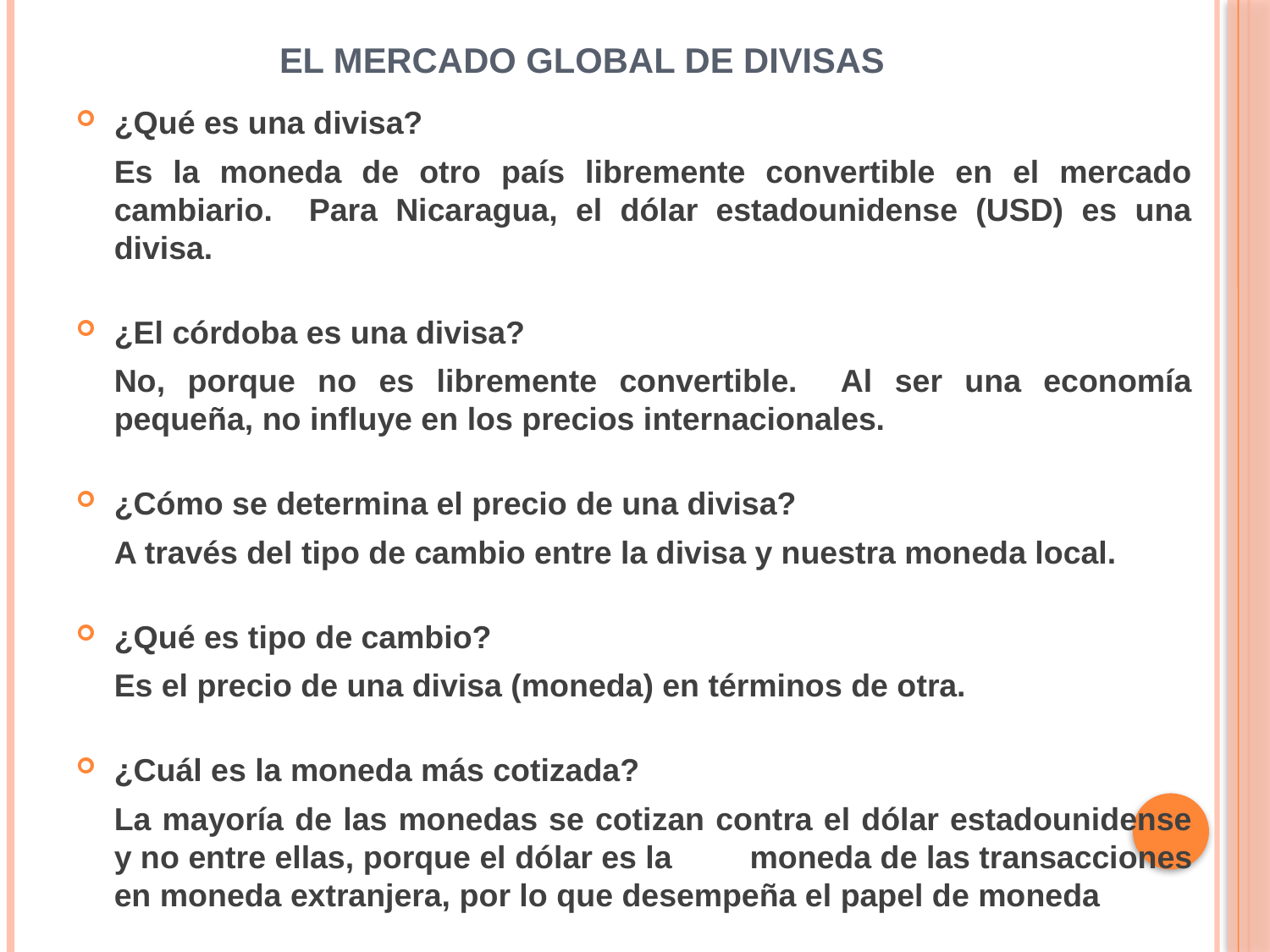

# El mercado Global de divisas
¿Qué es una divisa?
	Es la moneda de otro país libremente convertible en el mercado cambiario.  Para Nicaragua, el dólar estadounidense (USD) es una divisa.

¿El córdoba es una divisa?
	No, porque no es libremente convertible.  Al ser una economía pequeña, no influye en los precios internacionales.

¿Cómo se determina el precio de una divisa?
	A través del tipo de cambio entre la divisa y nuestra moneda local.

¿Qué es tipo de cambio?
	Es el precio de una divisa (moneda) en términos de otra.

¿Cuál es la moneda más cotizada?
	La mayoría de las monedas se cotizan contra el dólar estadounidense y no entre ellas, porque el dólar es la 	moneda de las transacciones en moneda extranjera, por lo que desempeña el papel de moneda